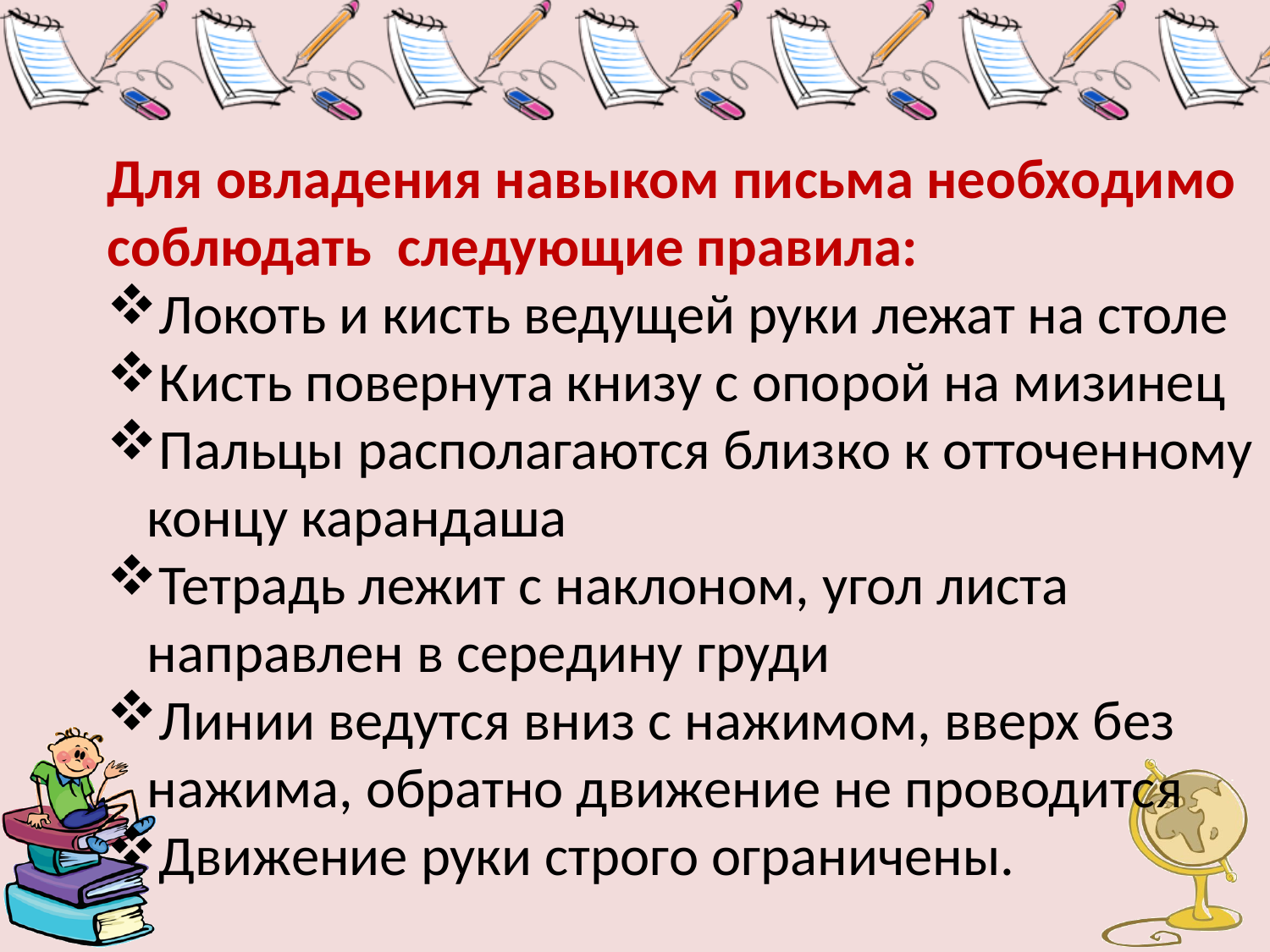

Для овладения навыком письма необходимо  соблюдать  следующие правила:
Локоть и кисть ведущей руки лежат на столе
Кисть повернута книзу с опорой на мизинец
Пальцы располагаются близко к отточенному концу карандаша
Тетрадь лежит с наклоном, угол листа направлен в середину груди
Линии ведутся вниз с нажимом, вверх без нажима, обратно движение не проводится
Движение руки строго ограничены.